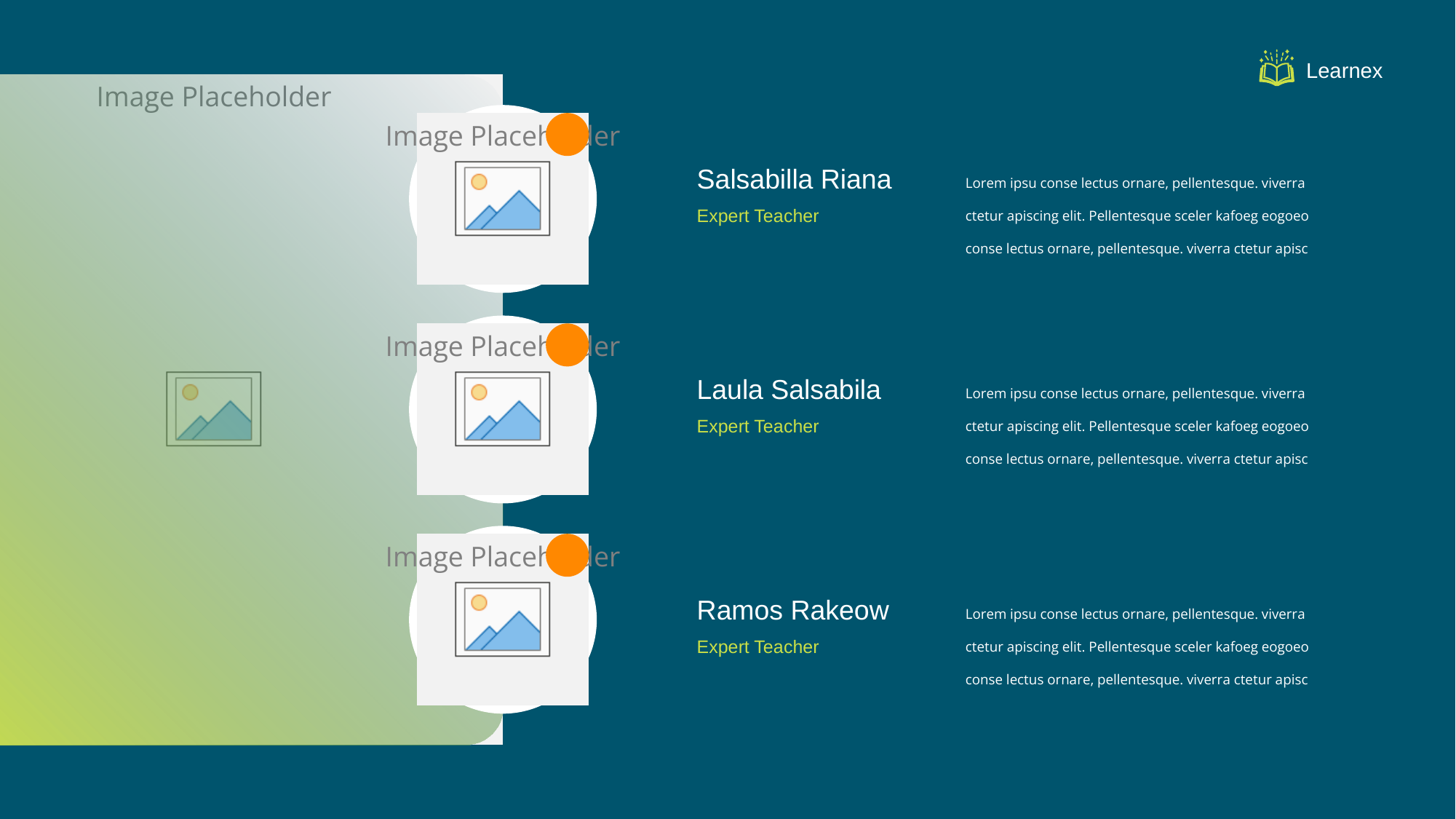

Learnex

Lorem ipsu conse lectus ornare, pellentesque. viverra ctetur apiscing elit. Pellentesque sceler kafoeg eogoeo conse lectus ornare, pellentesque. viverra ctetur apisc
Salsabilla Riana
Expert Teacher

Lorem ipsu conse lectus ornare, pellentesque. viverra ctetur apiscing elit. Pellentesque sceler kafoeg eogoeo conse lectus ornare, pellentesque. viverra ctetur apisc
Laula Salsabila
Expert Teacher

Lorem ipsu conse lectus ornare, pellentesque. viverra ctetur apiscing elit. Pellentesque sceler kafoeg eogoeo conse lectus ornare, pellentesque. viverra ctetur apisc
Ramos Rakeow
Expert Teacher